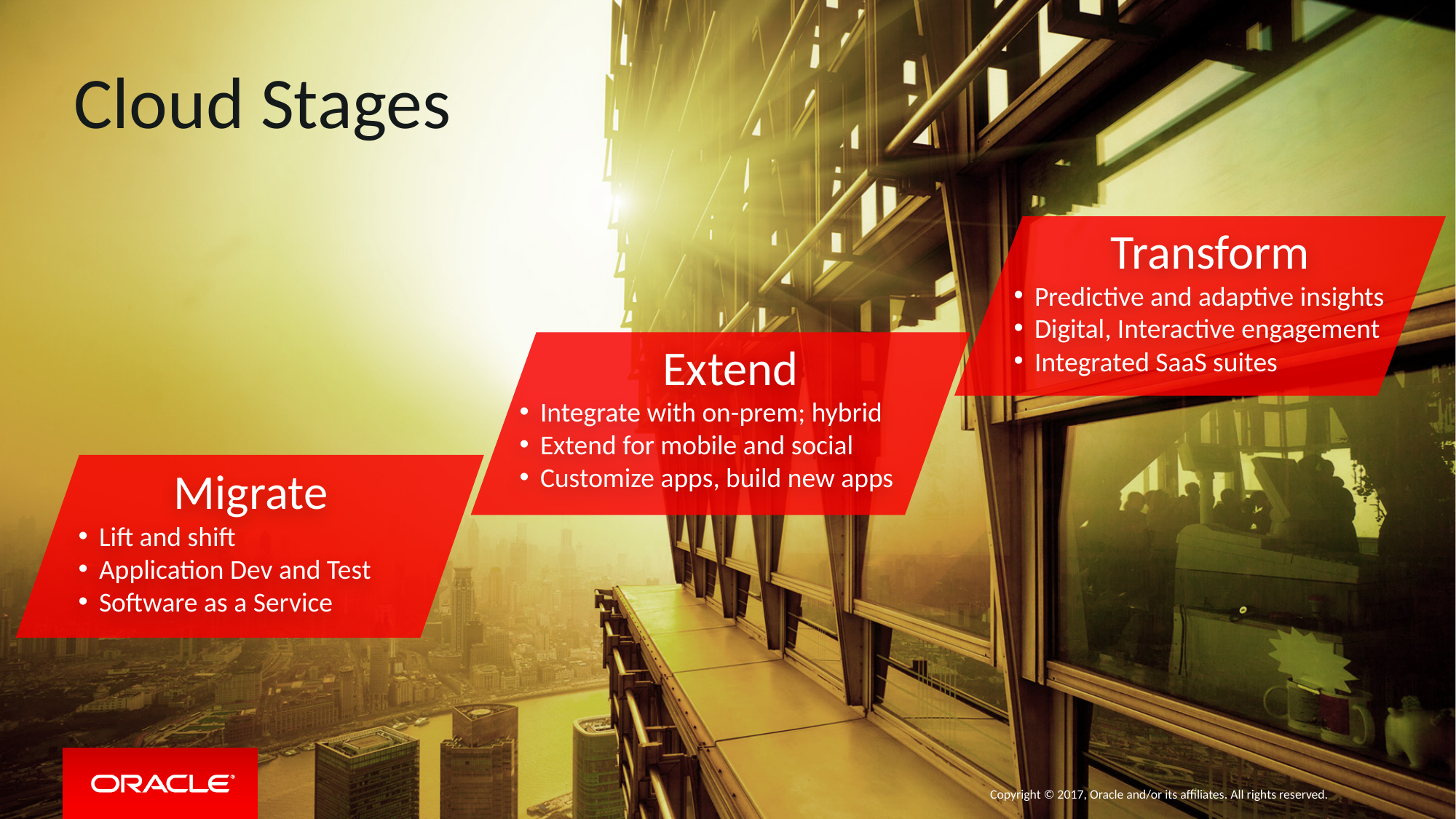

Cloud Stages
 Transform
Predictive and adaptive insights
Digital, Interactive engagement
Integrated SaaS suites

   Extend
Integrate with on-prem; hybrid
Extend for mobile and social
Customize apps, build new apps

    Migrate
Lift and shift
Application Dev and Test
Software as a Service

Copyright © 2017, Oracle and/or its affiliates. All rights reserved.